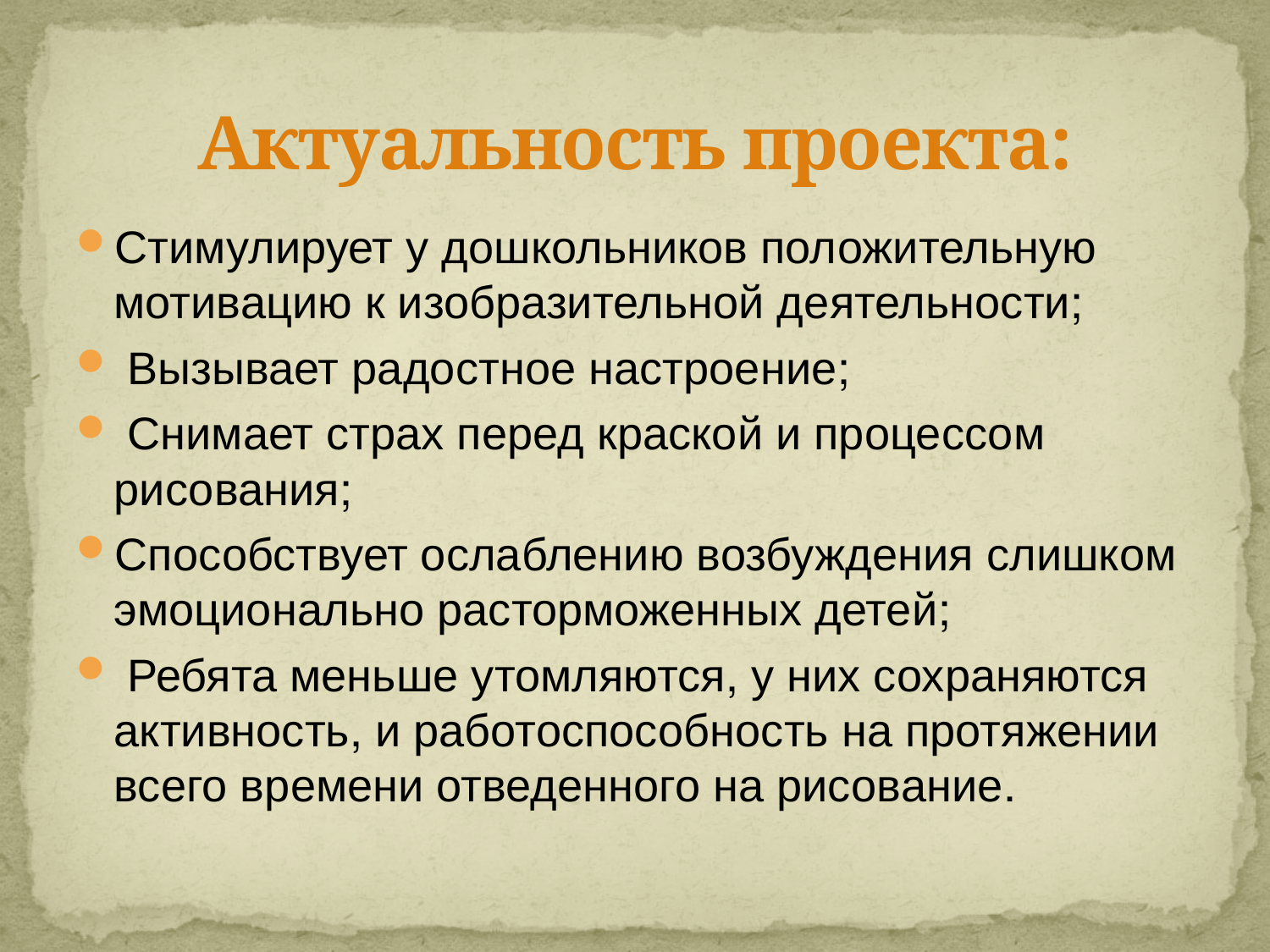

# Актуальность проекта:
Стимулирует у дошкольников положительную мотивацию к изобразительной деятельности;
 Вызывает радостное настроение;
 Снимает страх перед краской и процессом рисования;
Способствует ослаблению возбуждения слишком эмоционально расторможенных детей;
 Ребята меньше утомляются, у них сохраняются  активность, и работоспособность на протяжении всего времени отведенного на рисование.